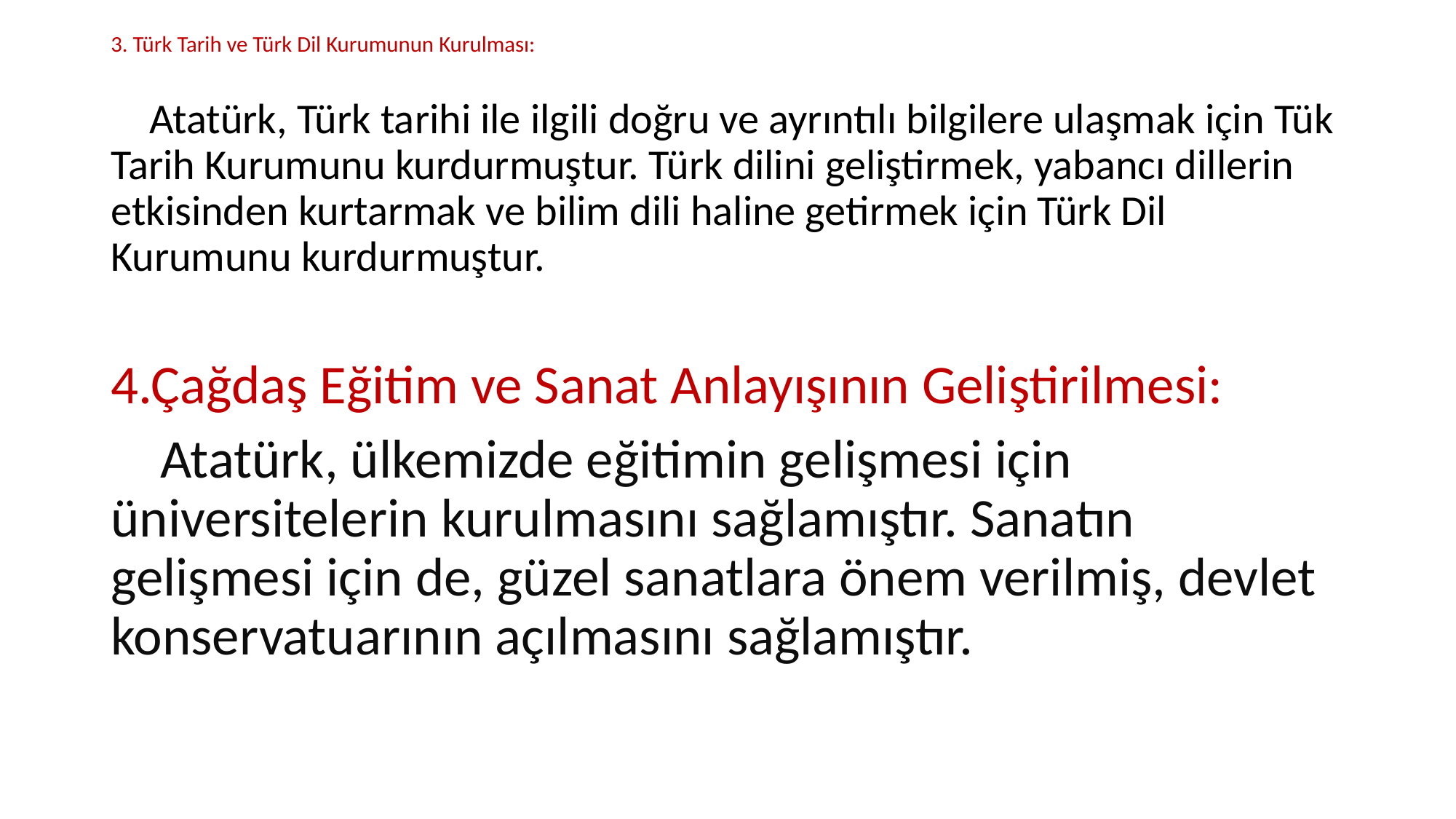

# 3. Türk Tarih ve Türk Dil Kurumunun Kurulması:
    Atatürk, Türk tarihi ile ilgili doğru ve ayrıntılı bilgilere ulaşmak için Tük Tarih Kurumunu kurdurmuştur. Türk dilini geliştirmek, yabancı dillerin etkisinden kurtarmak ve bilim dili haline getirmek için Türk Dil Kurumunu kurdurmuştur.

4.Çağdaş Eğitim ve Sanat Anlayışının Geliştirilmesi:
    Atatürk, ülkemizde eğitimin gelişmesi için üniversitelerin kurulmasını sağlamıştır. Sanatın gelişmesi için de, güzel sanatlara önem verilmiş, devlet konservatuarının açılmasını sağlamıştır.